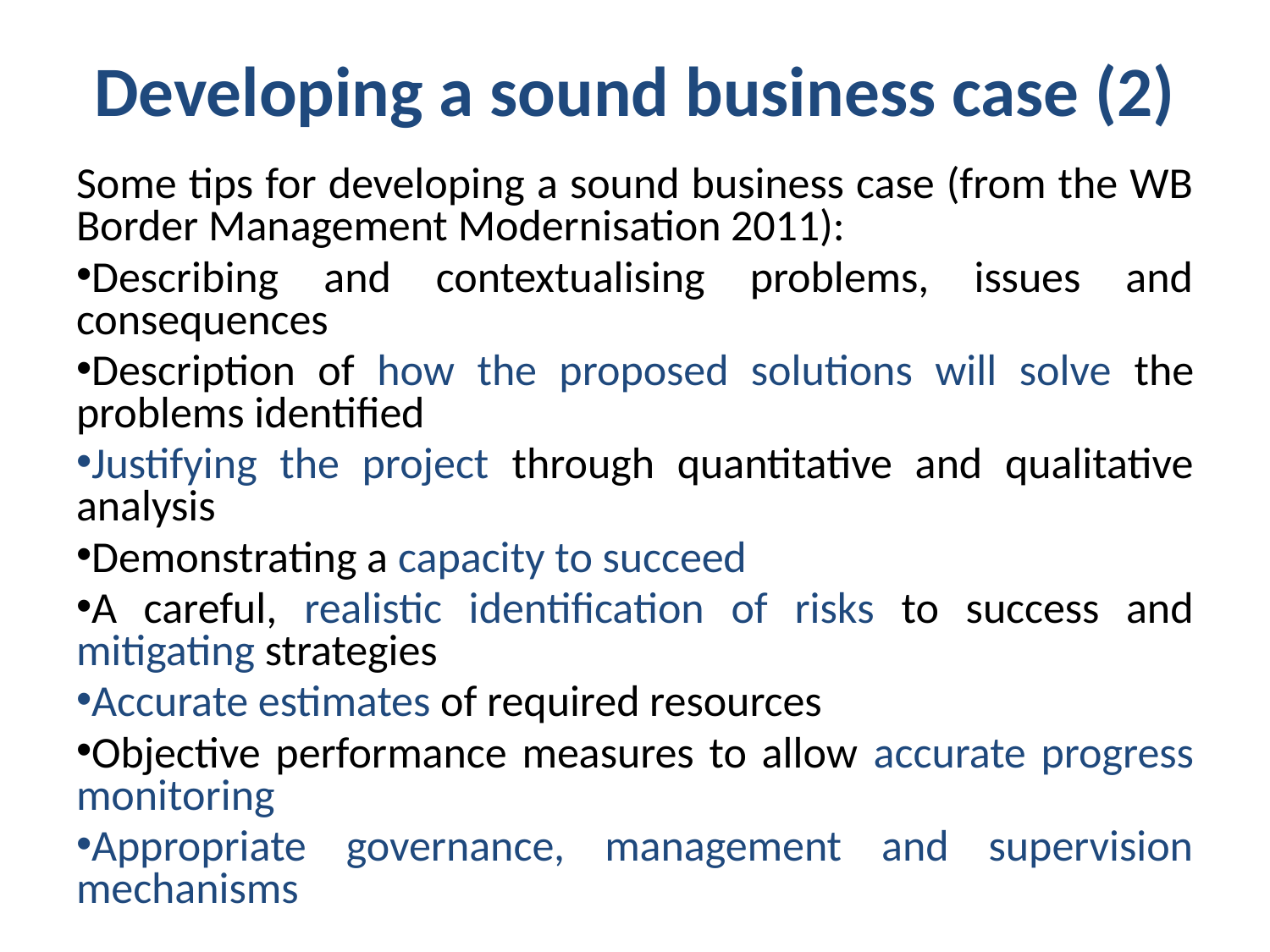

# Developing a sound business case (2)
Some tips for developing a sound business case (from the WB Border Management Modernisation 2011):
Describing and contextualising problems, issues and consequences
Description of how the proposed solutions will solve the problems identified
Justifying the project through quantitative and qualitative analysis
Demonstrating a capacity to succeed
A careful, realistic identification of risks to success and mitigating strategies
Accurate estimates of required resources
Objective performance measures to allow accurate progress monitoring
Appropriate governance, management and supervision mechanisms